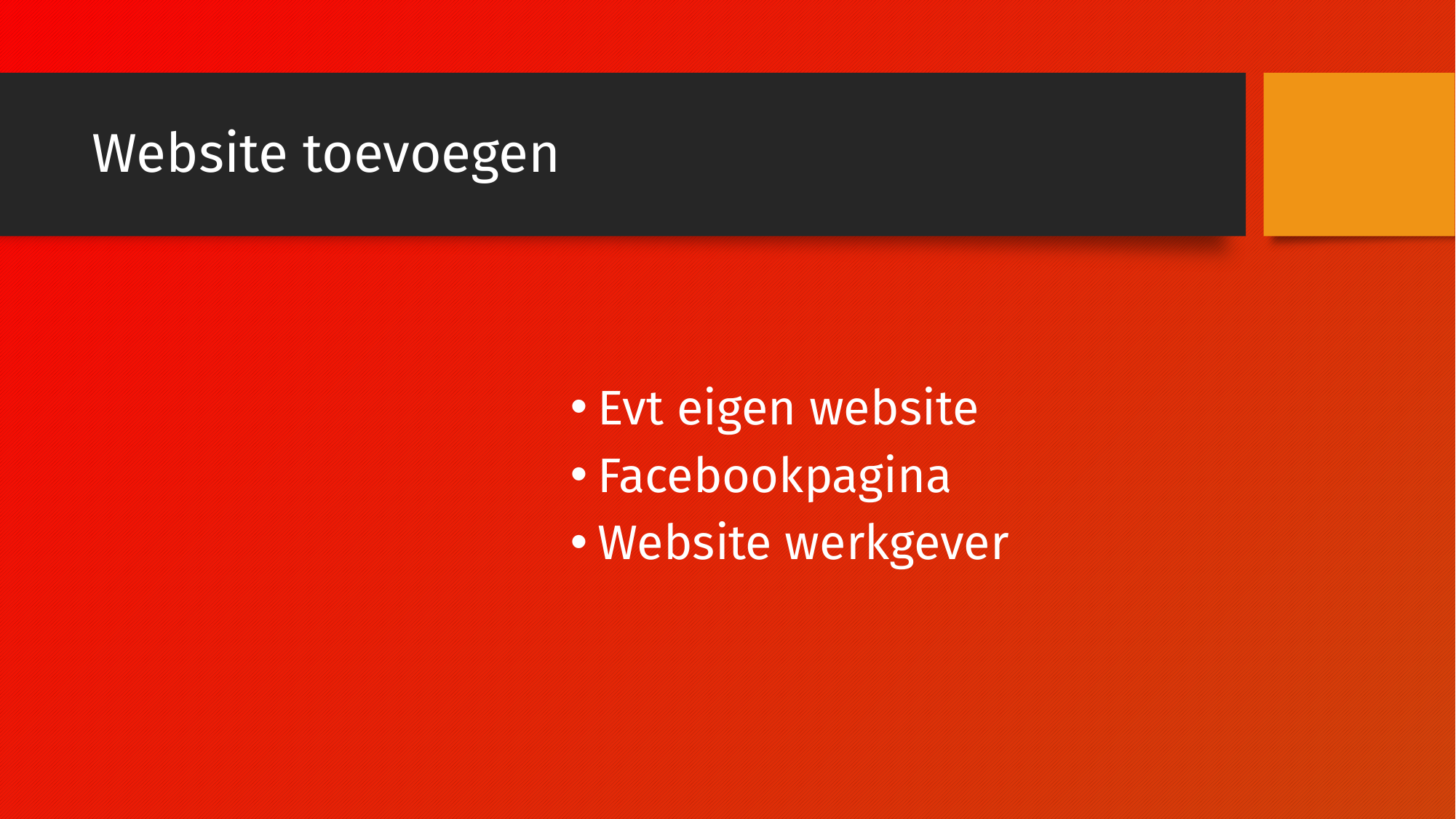

# Website toevoegen
Evt eigen website
Facebookpagina
Website werkgever